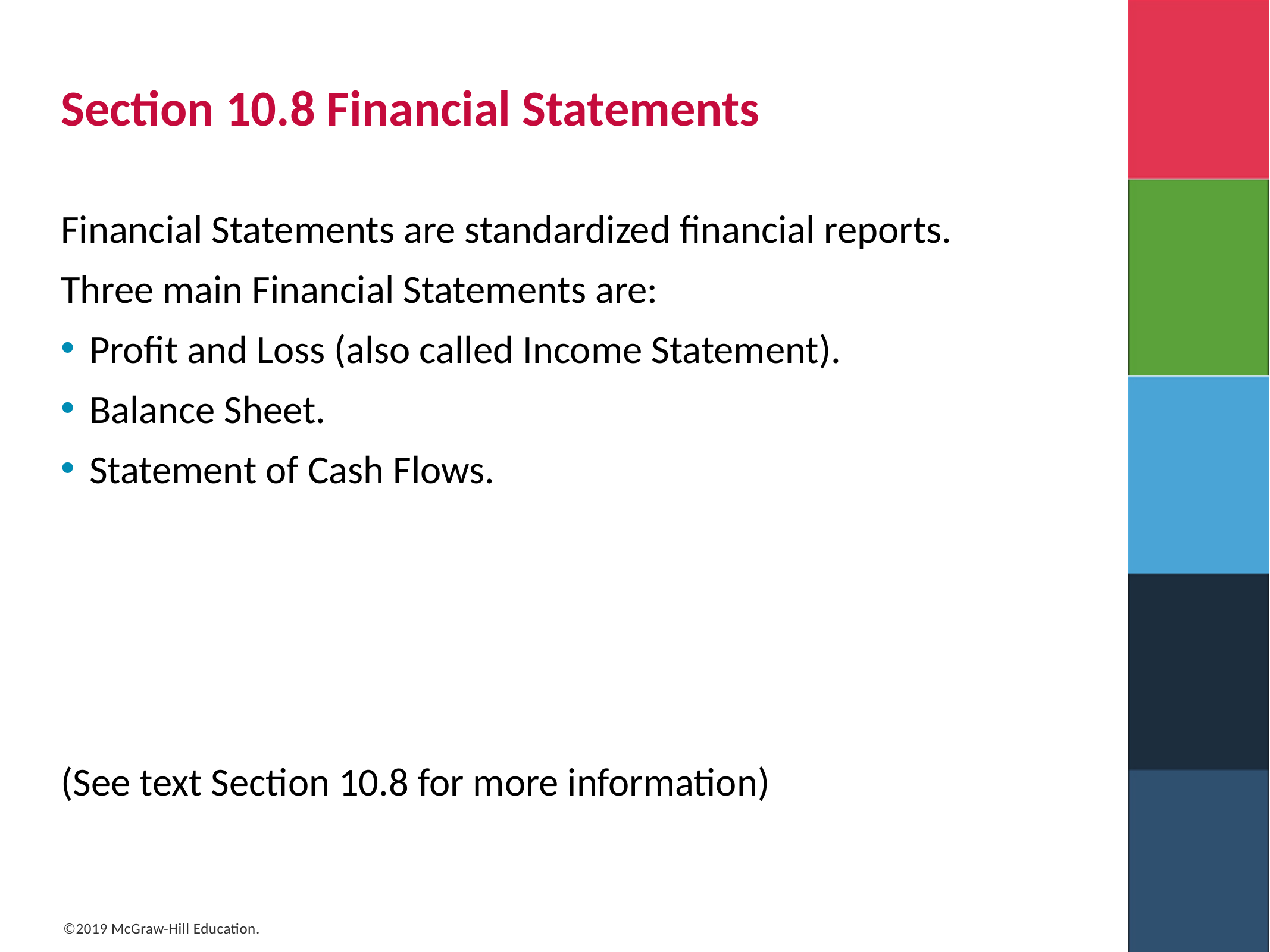

# Section 10.8 Financial Statements
Financial Statements are standardized financial reports.
Three main Financial Statements are:
Profit and Loss (also called Income Statement).
Balance Sheet.
Statement of Cash Flows.
(See text Section 10.8 for more information)